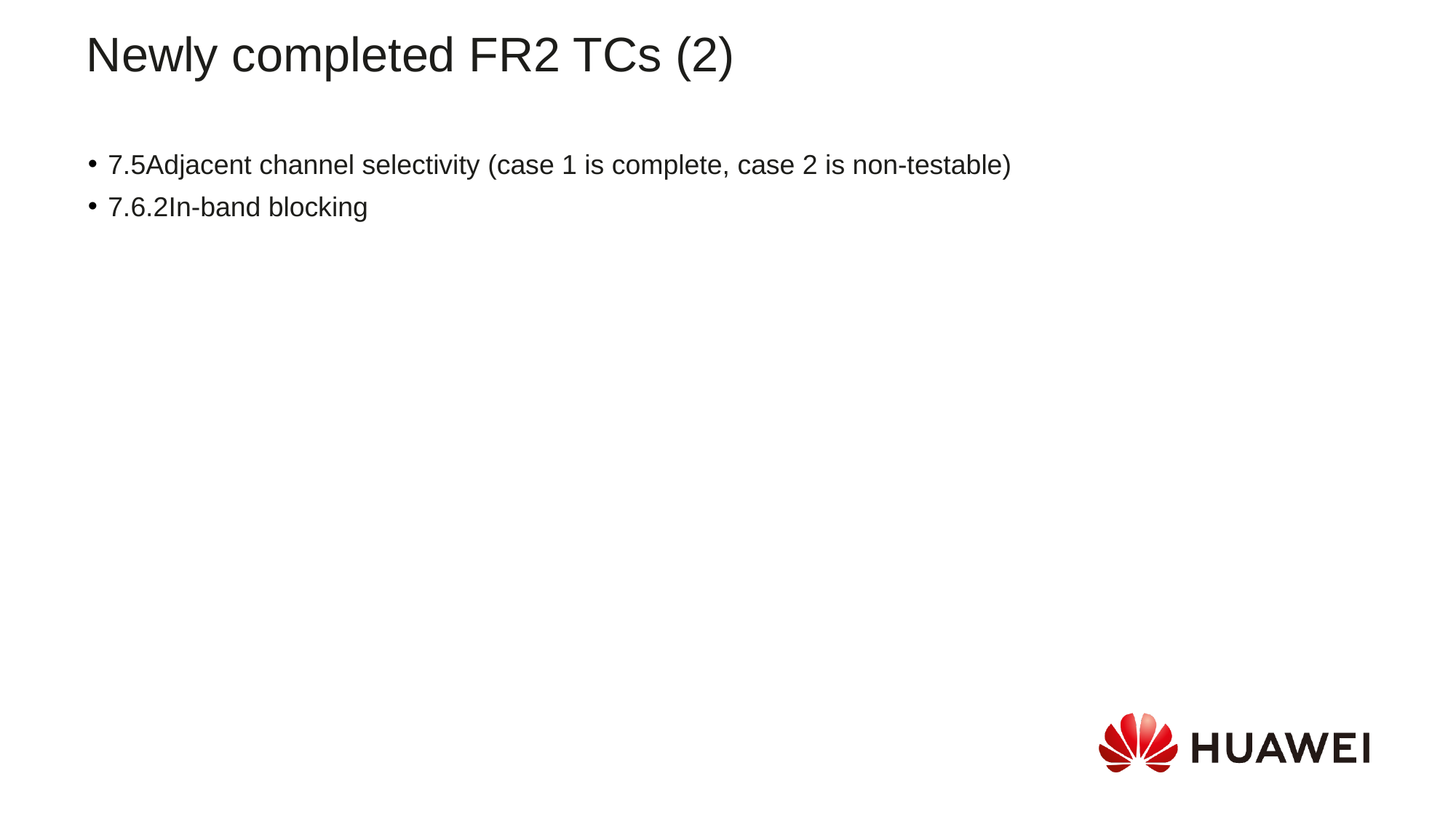

Newly completed FR2 TCs (2)
7.5	Adjacent channel selectivity (case 1 is complete, case 2 is non-testable)
7.6.2	In-band blocking